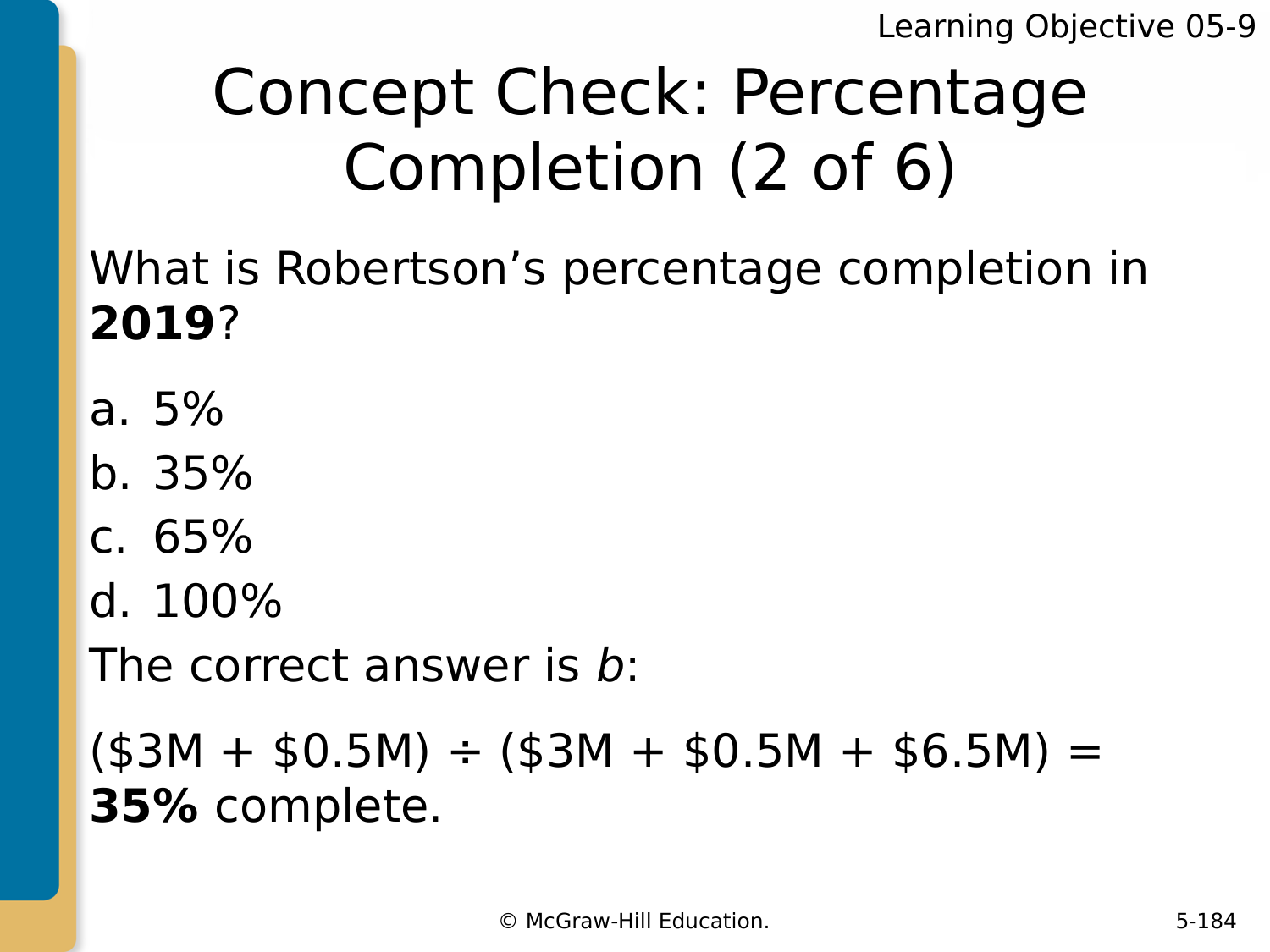

Learning Objective 05-9
# Concept Check: Percentage Completion (2 of 6)
What is Robertson’s percentage completion in 2019?
5%
35%
65%
100%
The correct answer is b:
($3M + $0.5M) ÷ ($3M + $0.5M + $6.5M) = 35% complete.